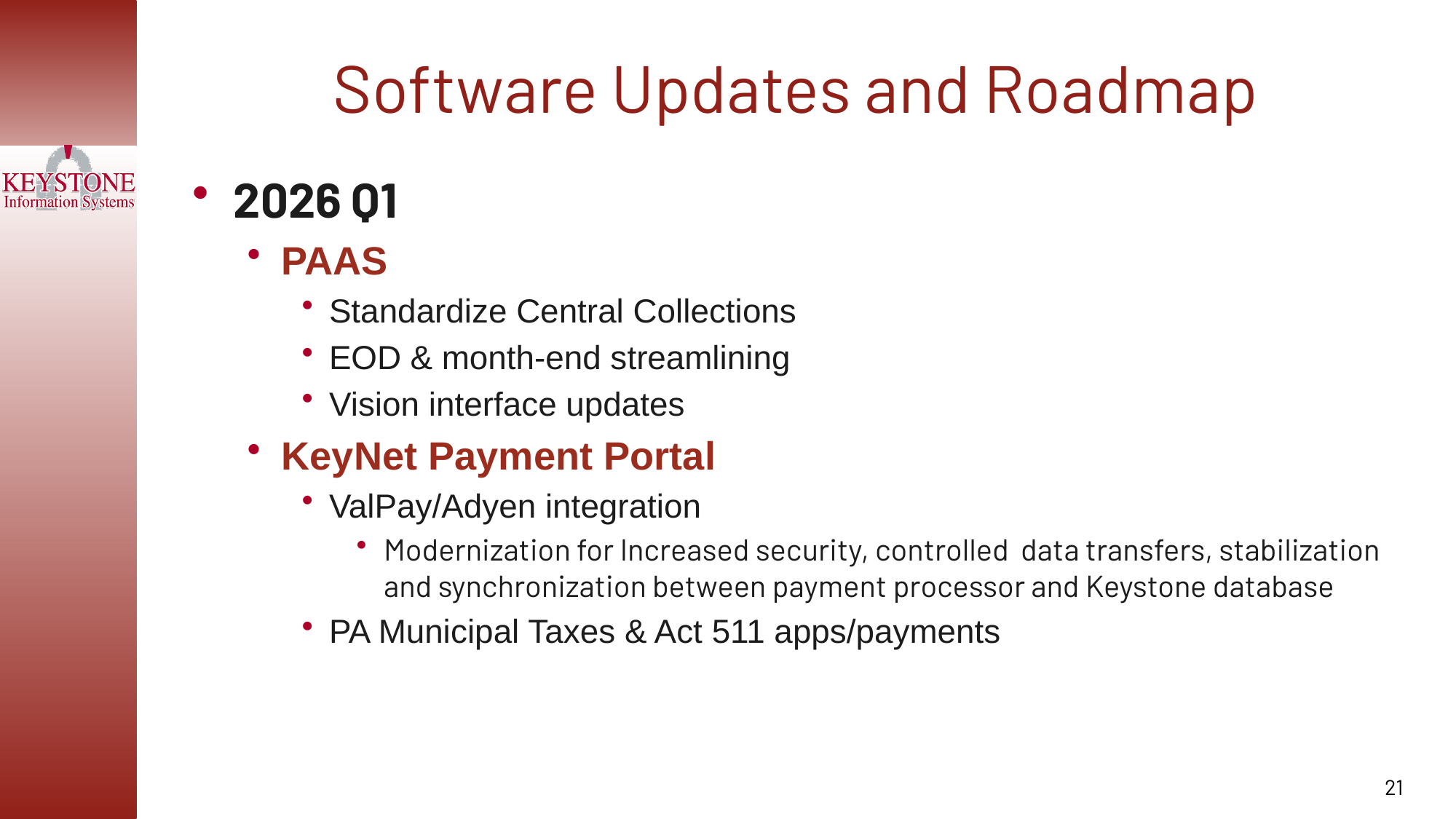

Software Updates and Roadmap
2026 Q1
PAAS
Standardize Central Collections
EOD & month‑end streamlining
Vision interface updates
KeyNet Payment Portal
ValPay/Adyen integration
Modernization for Increased security, controlled  data transfers, stabilization and synchronization between payment processor and Keystone database
PA Municipal Taxes & Act 511 apps/payments

21